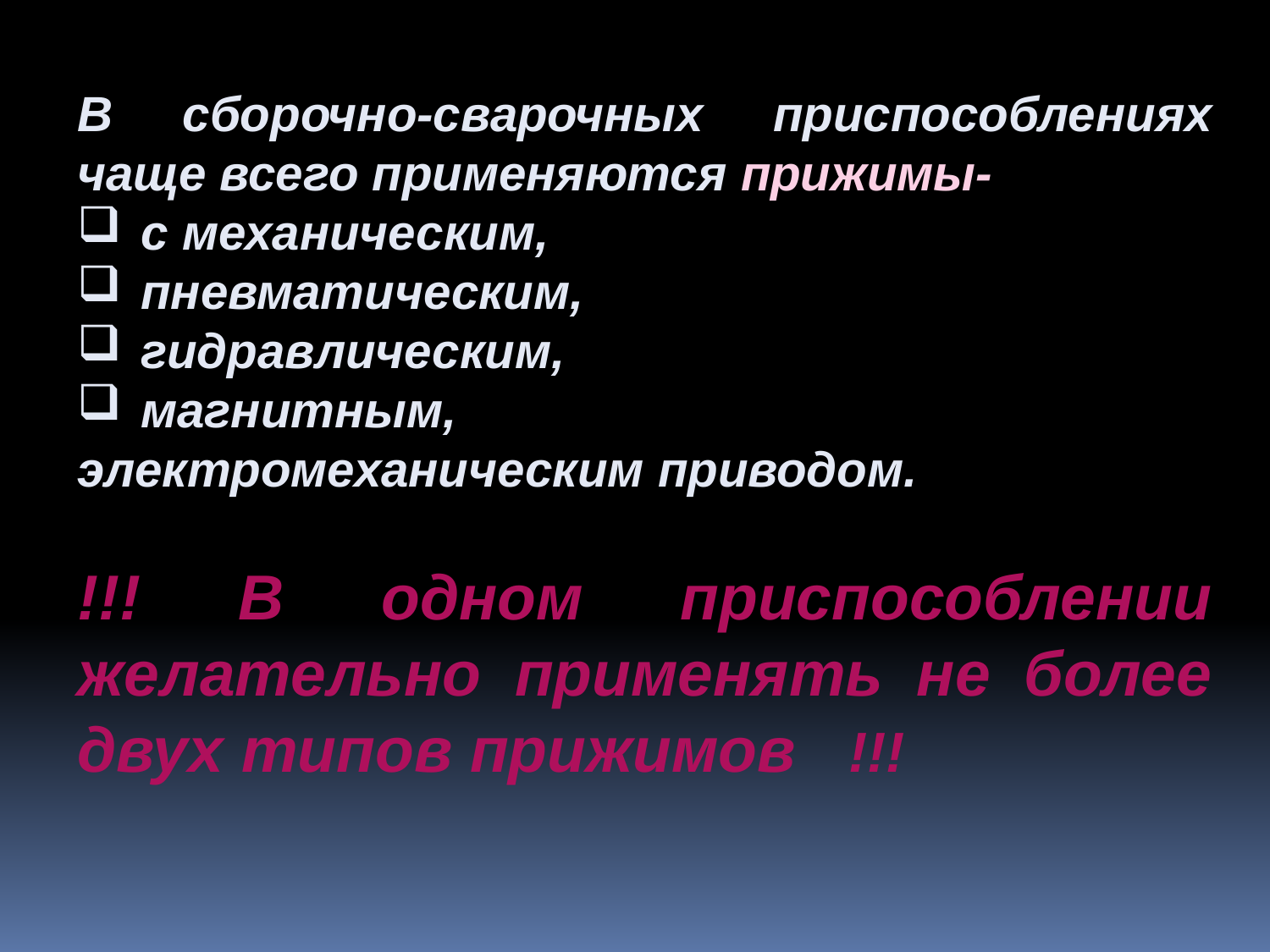

В сборочно-сварочных приспособлениях чаще всего применяются прижимы-
с механическим,
пневматическим,
гидравлическим,
магнитным,
электромеханическим приводом.

!!! В одном приспособлении желательно применять не более двух типов прижимов   !!!